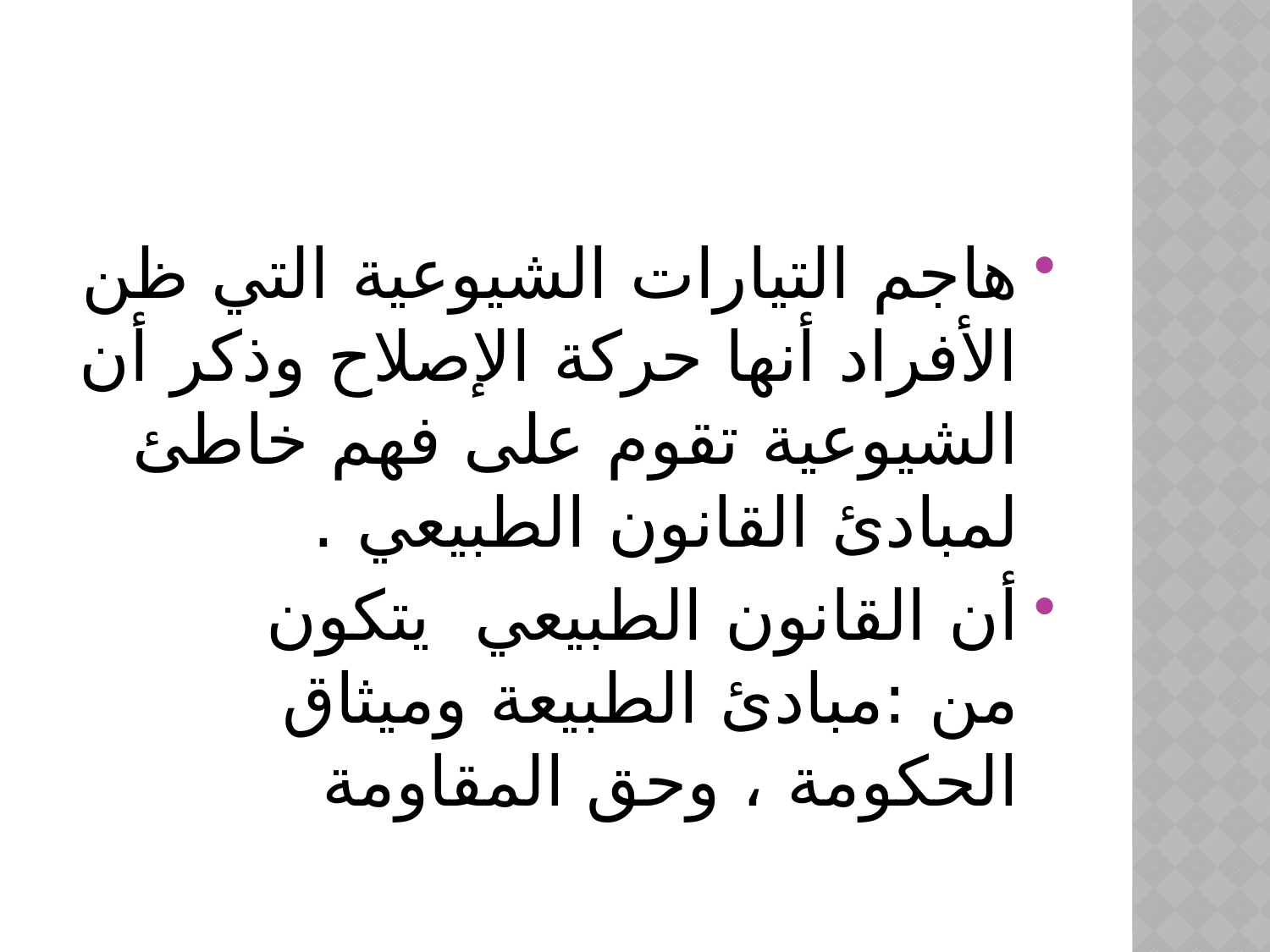

#
هاجم التيارات الشيوعية التي ظن الأفراد أنها حركة الإصلاح وذكر أن الشيوعية تقوم على فهم خاطئ لمبادئ القانون الطبيعي .
أن القانون الطبيعي  يتكون من :مبادئ الطبيعة وميثاق الحكومة ، وحق المقاومة